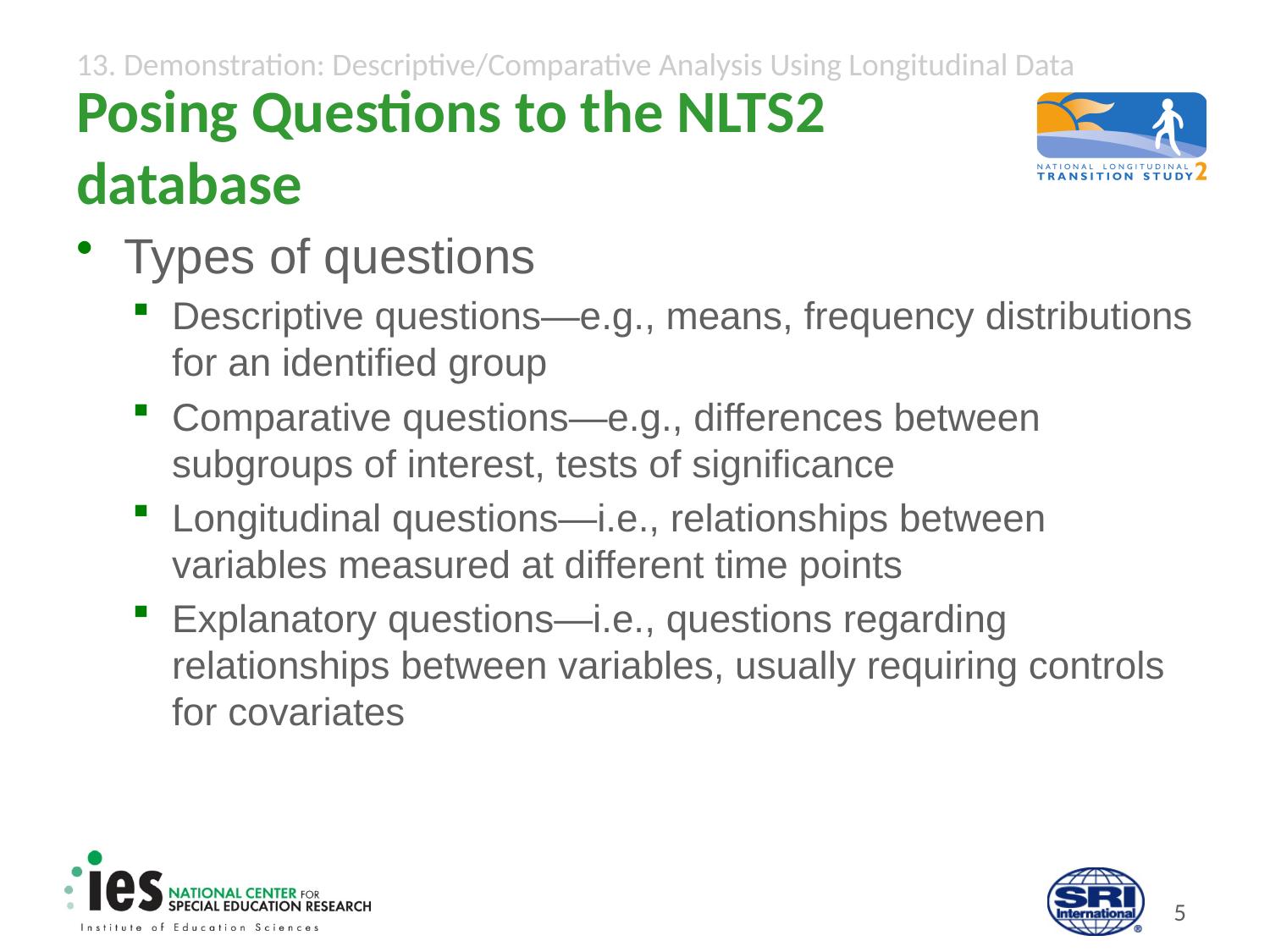

# Posing Questions to the NLTS2 database
Types of questions
Descriptive questions—e.g., means, frequency distributions for an identified group
Comparative questions—e.g., differences between subgroups of interest, tests of significance
Longitudinal questions—i.e., relationships between variables measured at different time points
Explanatory questions—i.e., questions regarding relationships between variables, usually requiring controls for covariates
5